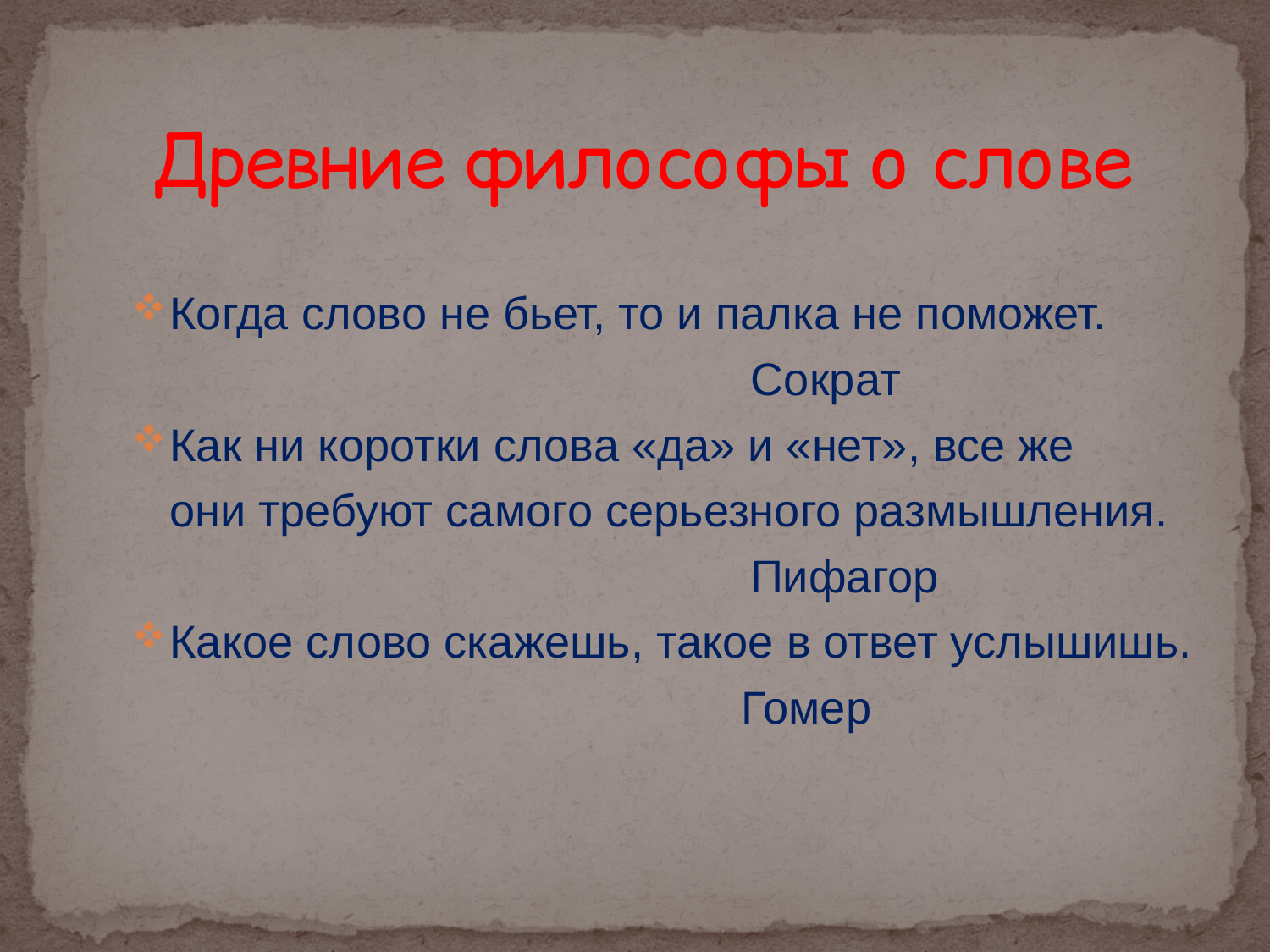

# Древние философы о слове
Когда слово не бьет, то и палка не поможет.
                       Сократ
Как ни коротки слова «да» и «нет», все же
   они требуют самого серьезного размышления.
                          Пифагор
Какое слово скажешь, такое в ответ услышишь.
                     Гомер